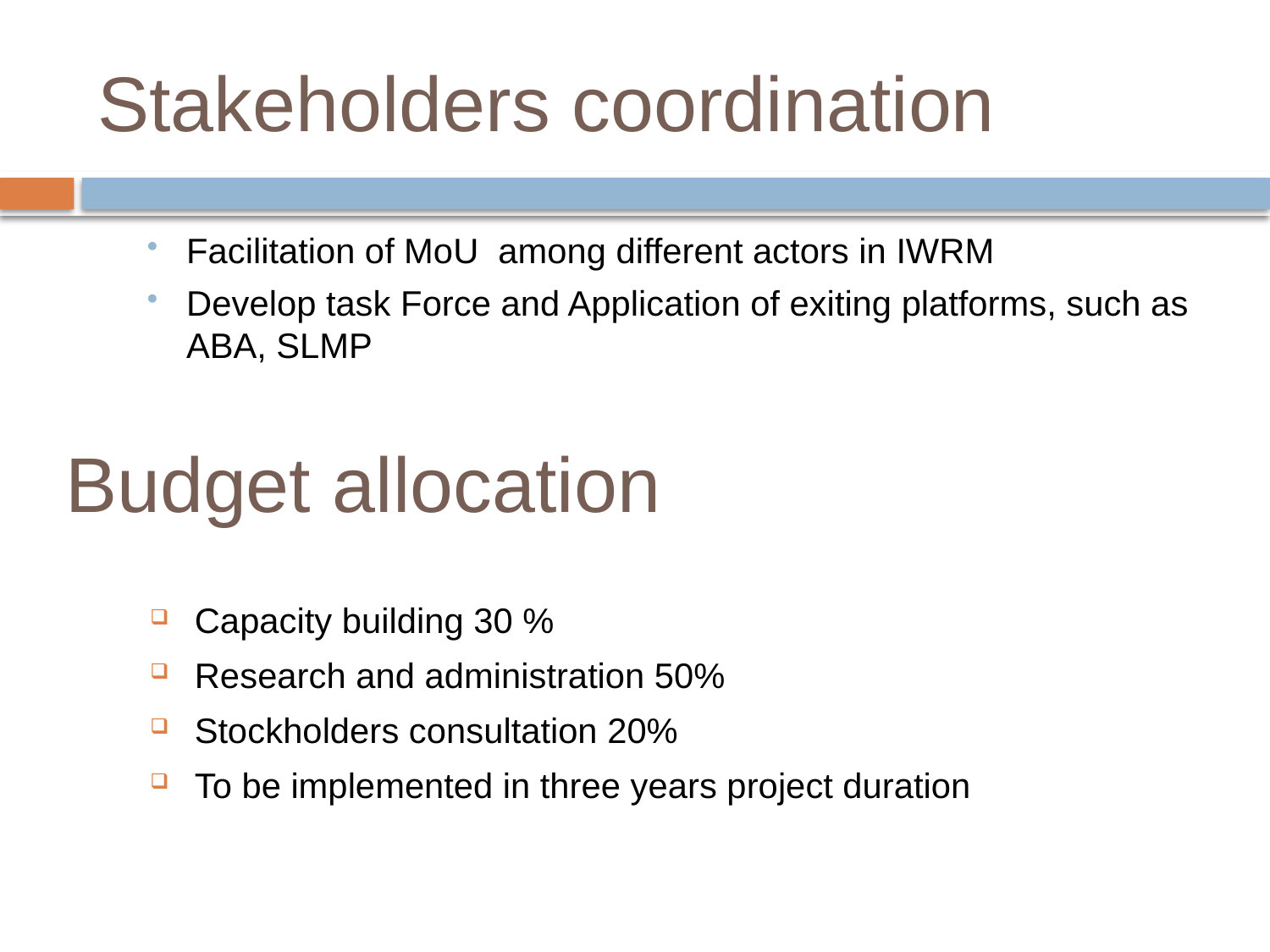

# Stakeholders coordination
Facilitation of MoU  among different actors in IWRM
Develop task Force and Application of exiting platforms, such as ABA, SLMP

Budget allocation
Capacity building 30 %
Research and administration 50%
Stockholders consultation 20%
To be implemented in three years project duration